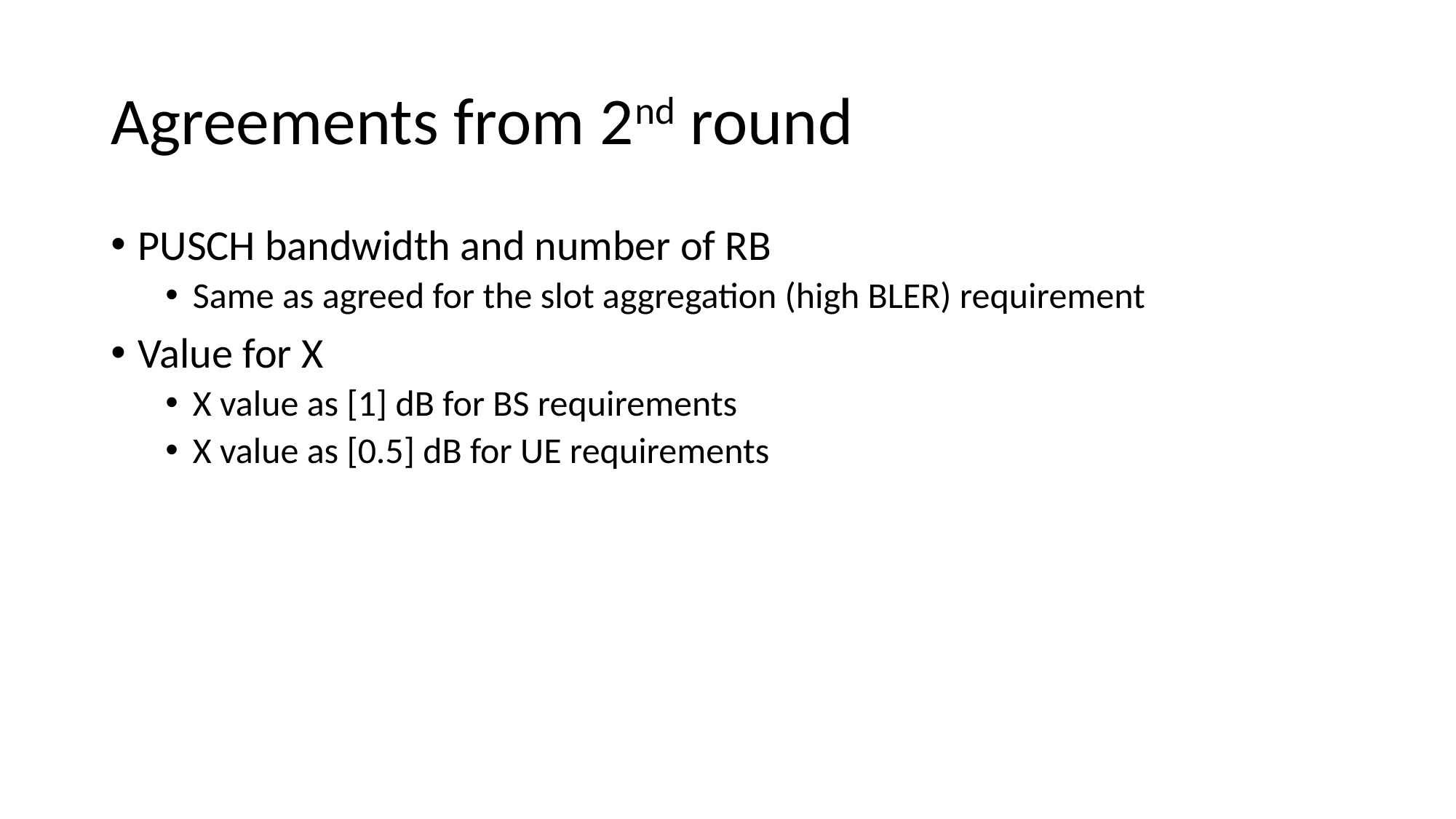

# Agreements from 2nd round
PUSCH bandwidth and number of RB
Same as agreed for the slot aggregation (high BLER) requirement
Value for X
X value as [1] dB for BS requirements
X value as [0.5] dB for UE requirements